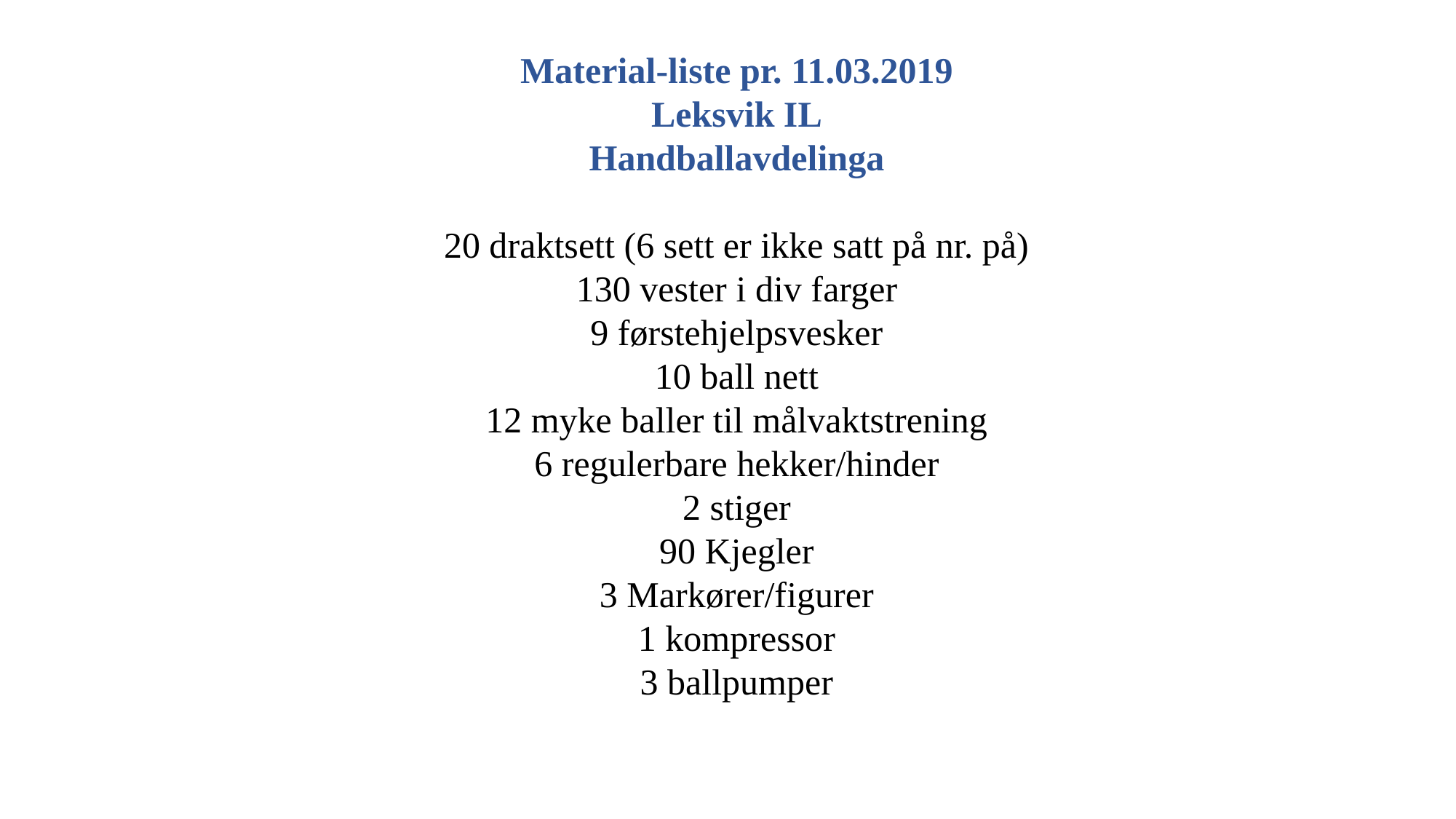

Material-liste pr. 11.03.2019
Leksvik IL
Handballavdelinga

20 draktsett (6 sett er ikke satt på nr. på)
130 vester i div farger
9 førstehjelpsvesker
10 ball nett
12 myke baller til målvaktstrening
6 regulerbare hekker/hinder
2 stiger
90 Kjegler
3 Markører/figurer
1 kompressor
3 ballpumper